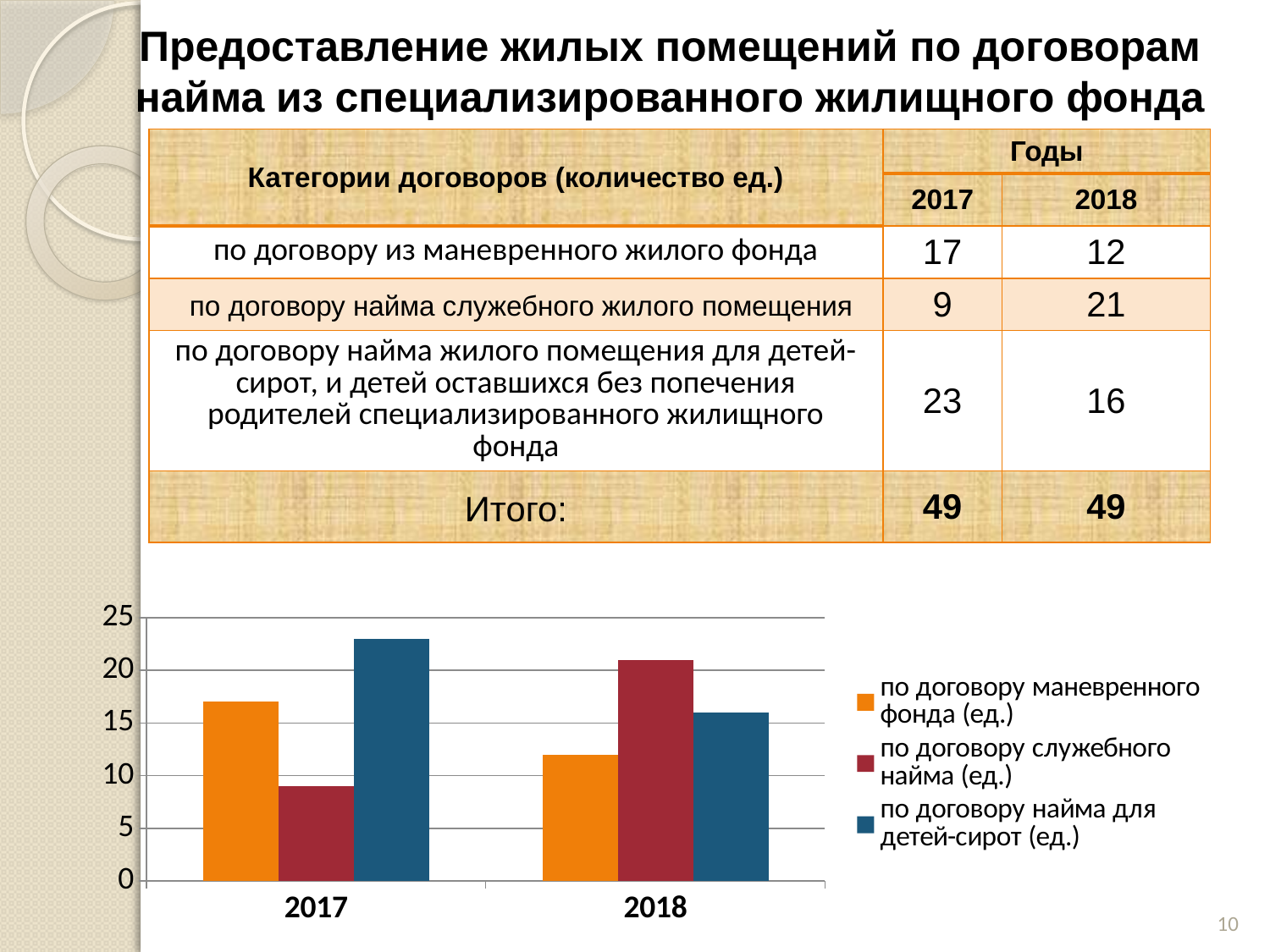

# Предоставление жилых помещений по договорам найма из специализированного жилищного фонда
| Категории договоров (количество ед.) | Годы |  |
| --- | --- | --- |
|  | 2017 | 2018 |
| по договору из маневренного жилого фонда | 17 | 12 |
| по договору найма служебного жилого помещения | 9 | 21 |
| по договору найма жилого помещения для детей-сирот, и детей оставшихся без попечения родителей специализированного жилищного фонда | 23 | 16 |
| Итого: | 49 | 49 |

### Chart

| Category | по договору маневренного фонда (ед.) | по договору служебного найма (ед.) | по договору найма для детей-сирот (ед.) |
|---|---|---|---|
| 2017 | 17.0 | 9.0 | 23.0 |
| 2018 | 12.0 | 21.0 | 16.0 |
10